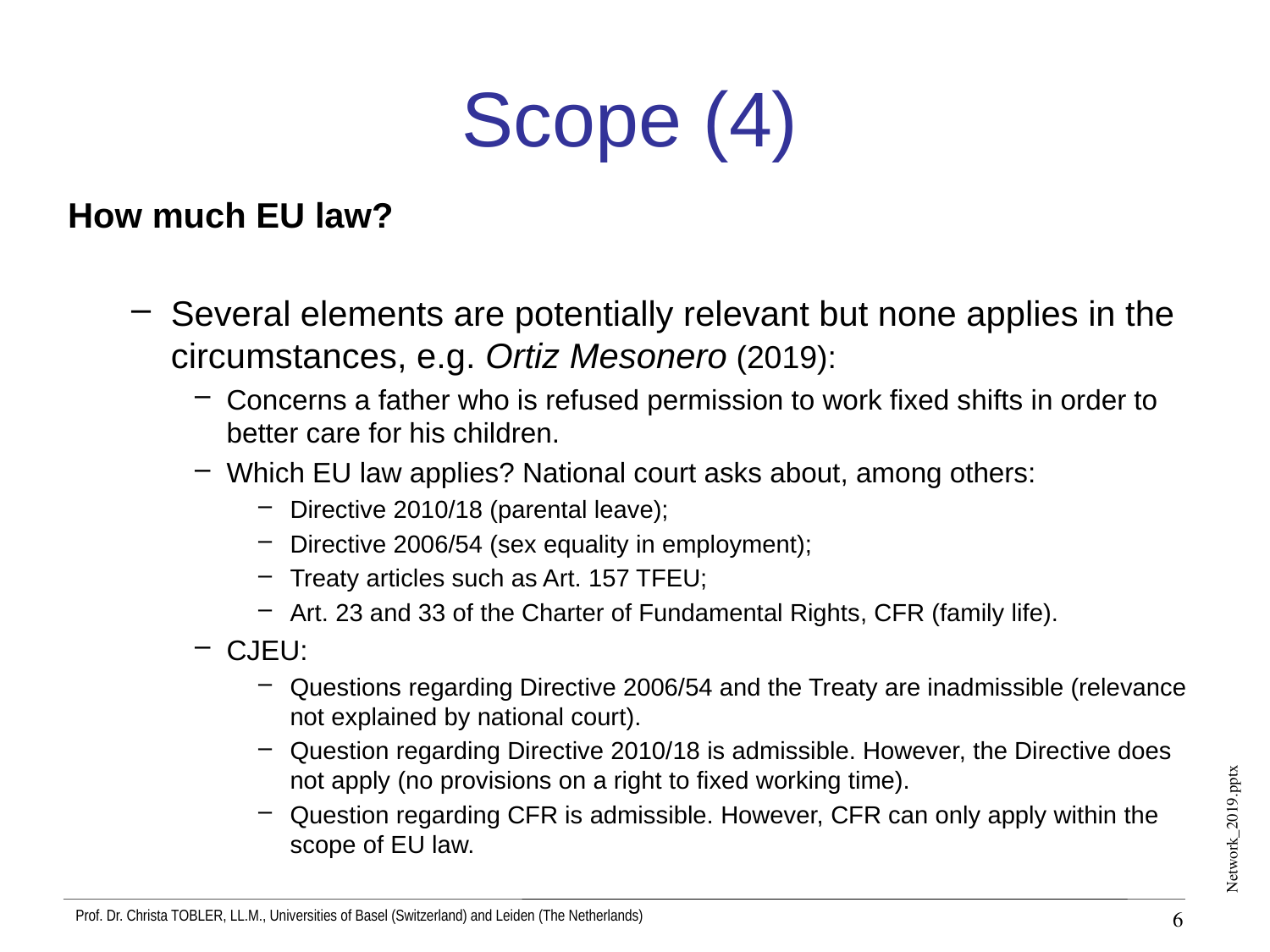

# Scope (4)
How much EU law?

Several elements are potentially relevant but none applies in the circumstances, e.g. Ortiz Mesonero (2019):
Concerns a father who is refused permission to work fixed shifts in order to better care for his children.
Which EU law applies? National court asks about, among others:
Directive 2010/18 (parental leave);
Directive 2006/54 (sex equality in employment);
Treaty articles such as Art. 157 TFEU;
Art. 23 and 33 of the Charter of Fundamental Rights, CFR (family life).
CJEU:
Questions regarding Directive 2006/54 and the Treaty are inadmissible (relevance not explained by national court).
Question regarding Directive 2010/18 is admissible. However, the Directive does not apply (no provisions on a right to fixed working time).
Question regarding CFR is admissible. However, CFR can only apply within the scope of EU law.

6